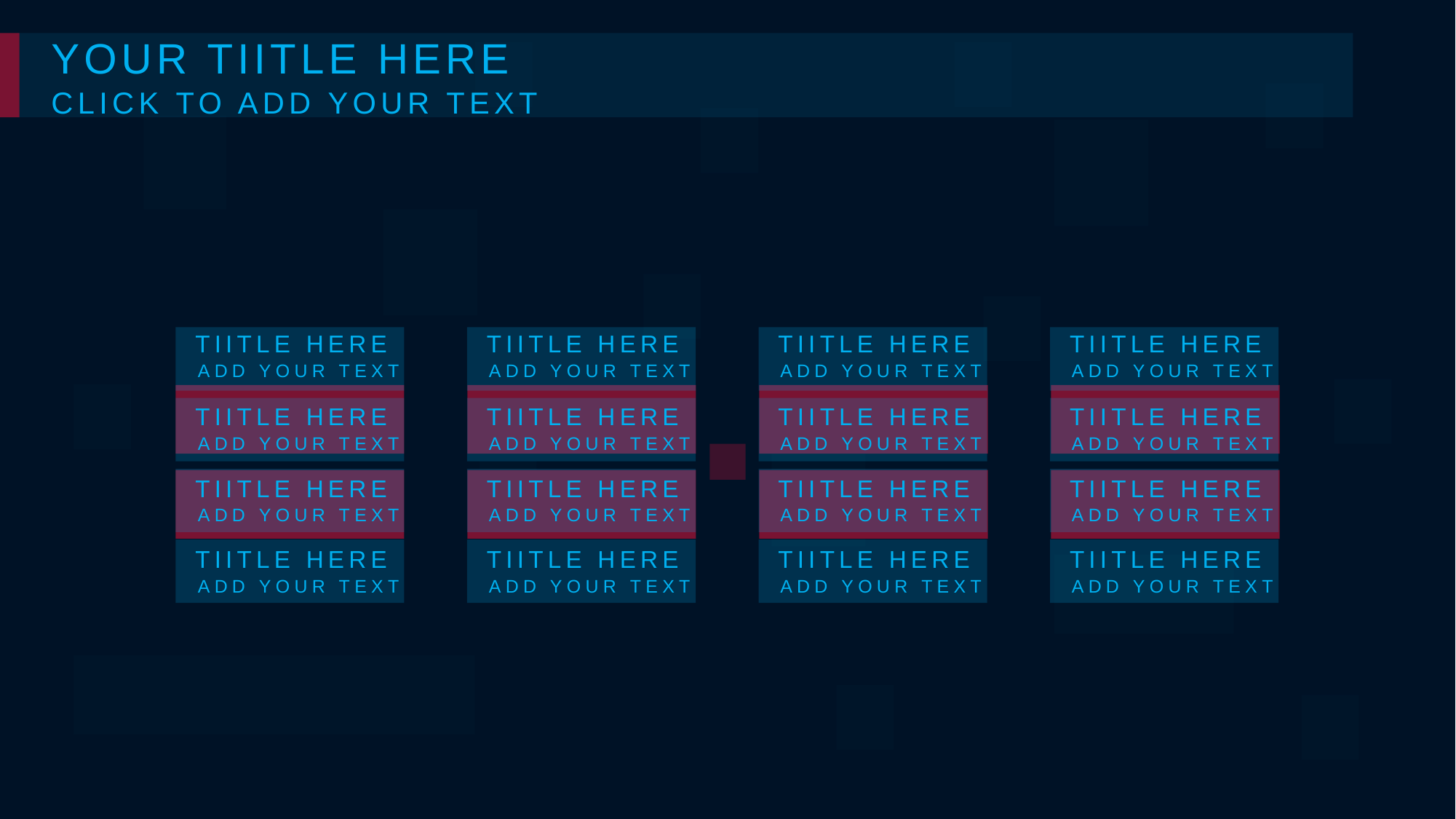

YOUR TIITLE HERE

CLICK TO ADD YOUR TEXT
TIITLE HERE
TIITLE HERE
TIITLE HERE
TIITLE HERE

ADD YOUR TEXT
ADD YOUR TEXT
ADD YOUR TEXT
ADD YOUR TEXT

TIITLE HERE
TIITLE HERE
TIITLE HERE
TIITLE HERE

ADD YOUR TEXT
ADD YOUR TEXT
ADD YOUR TEXT
ADD YOUR TEXT

TIITLE HERE
TIITLE HERE
TIITLE HERE
TIITLE HERE

ADD YOUR TEXT
ADD YOUR TEXT
ADD YOUR TEXT
ADD YOUR TEXT
TIITLE HERE
TIITLE HERE
TIITLE HERE
TIITLE HERE

ADD YOUR TEXT
ADD YOUR TEXT
ADD YOUR TEXT
ADD YOUR TEXT